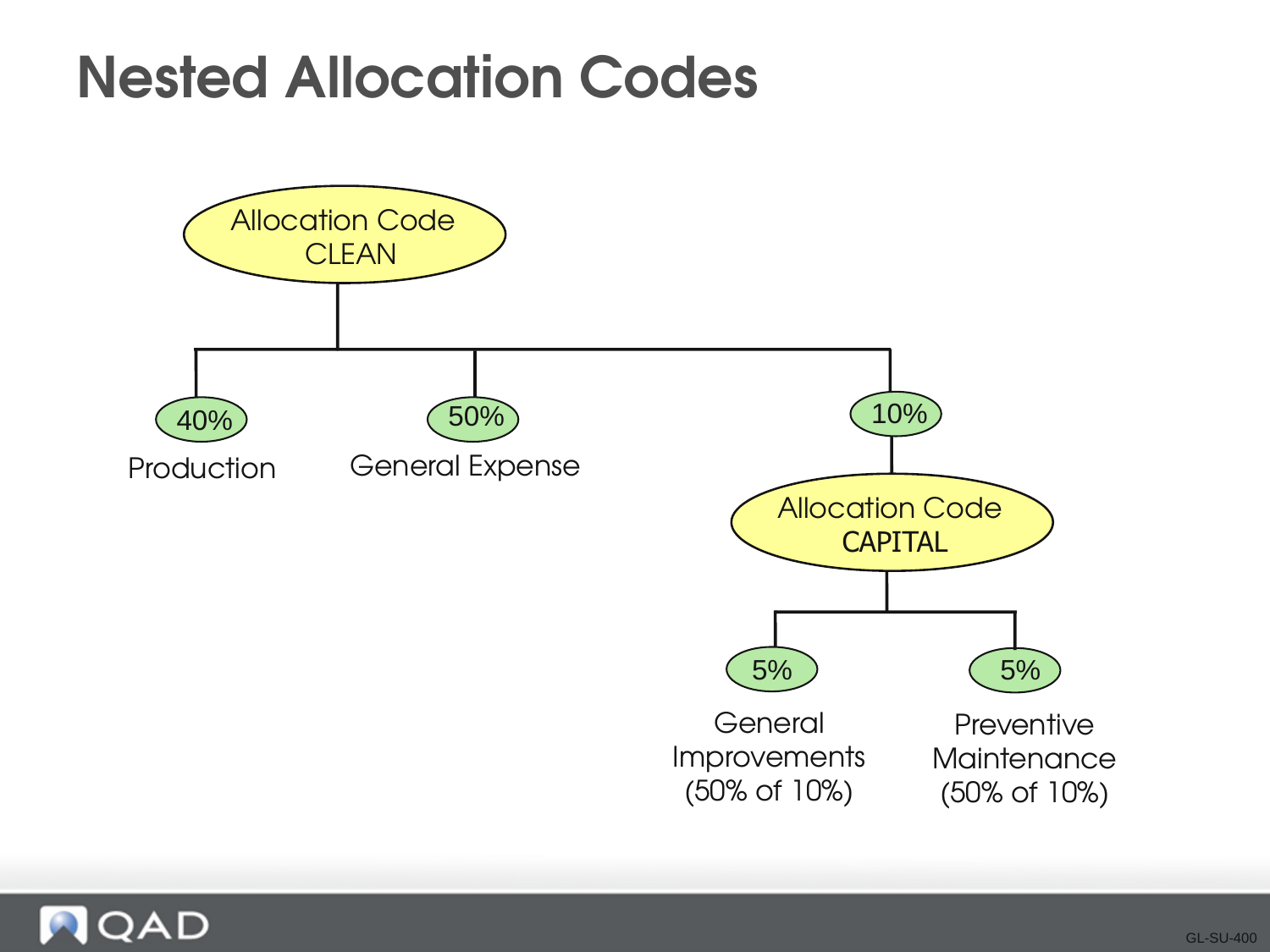

# Nested Allocation Codes

Allocation Code
CLEAN

10%
50%

40%

General Expense
Production

Allocation Code
CAPITAL

5%

5%
General
Improvements
(50% of 10%)
Preventive
Maintenance
(50% of 10%)
GL-SU-400